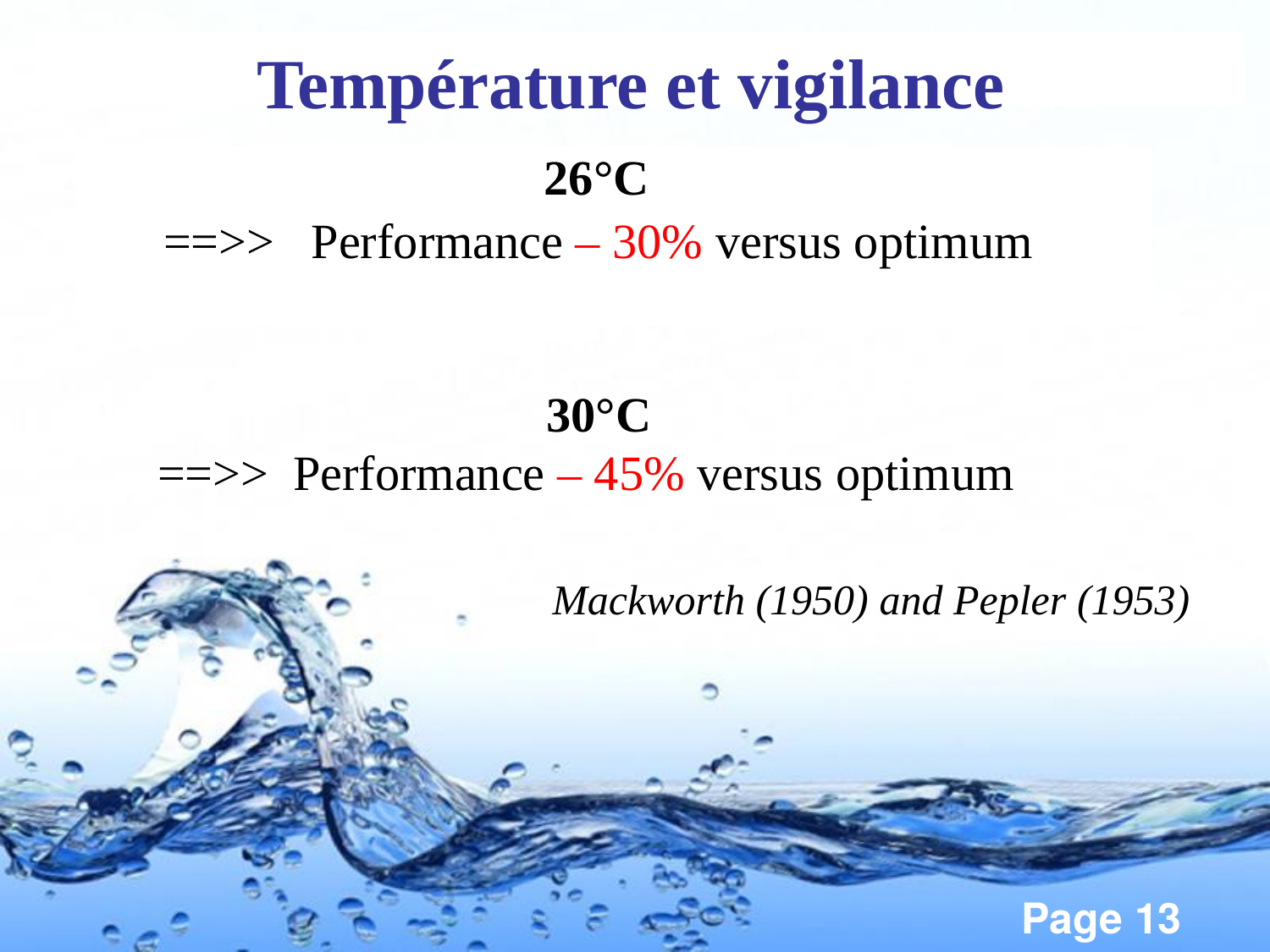

# Température et vigilance
                                26°C
 ==>>   Performance – 30% versus optimum

30°C
==>>  Performance – 45% versus optimum
Mackworth (1950) and Pepler (1953)